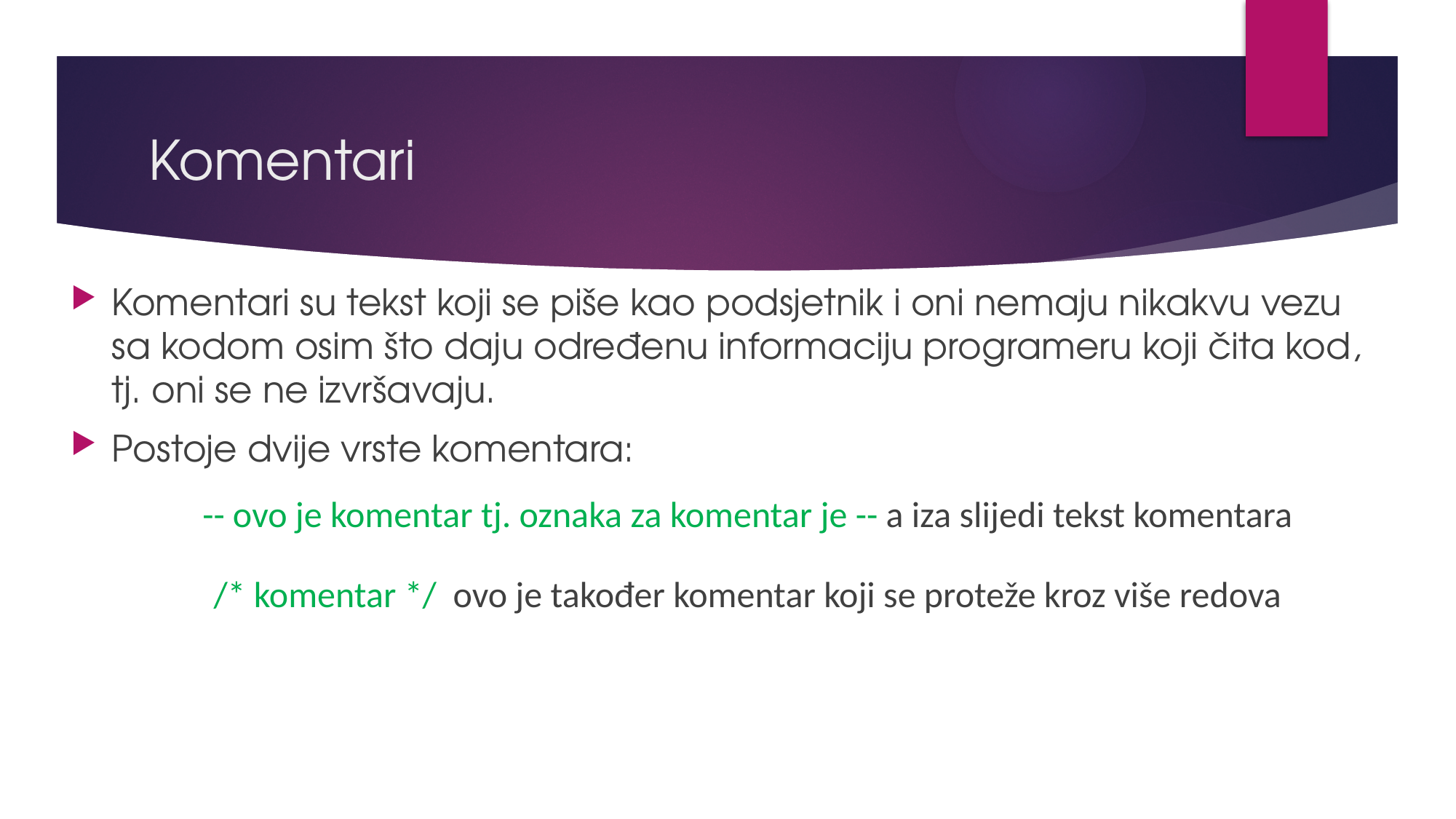

# Komentari
Komentari su tekst koji se piše kao podsjetnik i oni nemaju nikakvu vezu sa kodom osim što daju određenu informaciju programeru koji čita kod, tj. oni se ne izvršavaju.
Postoje dvije vrste komentara:
-- ovo je komentar tj. oznaka za komentar je -- a iza slijedi tekst komentara
/* komentar */  ovo je također komentar koji se proteže kroz više redova